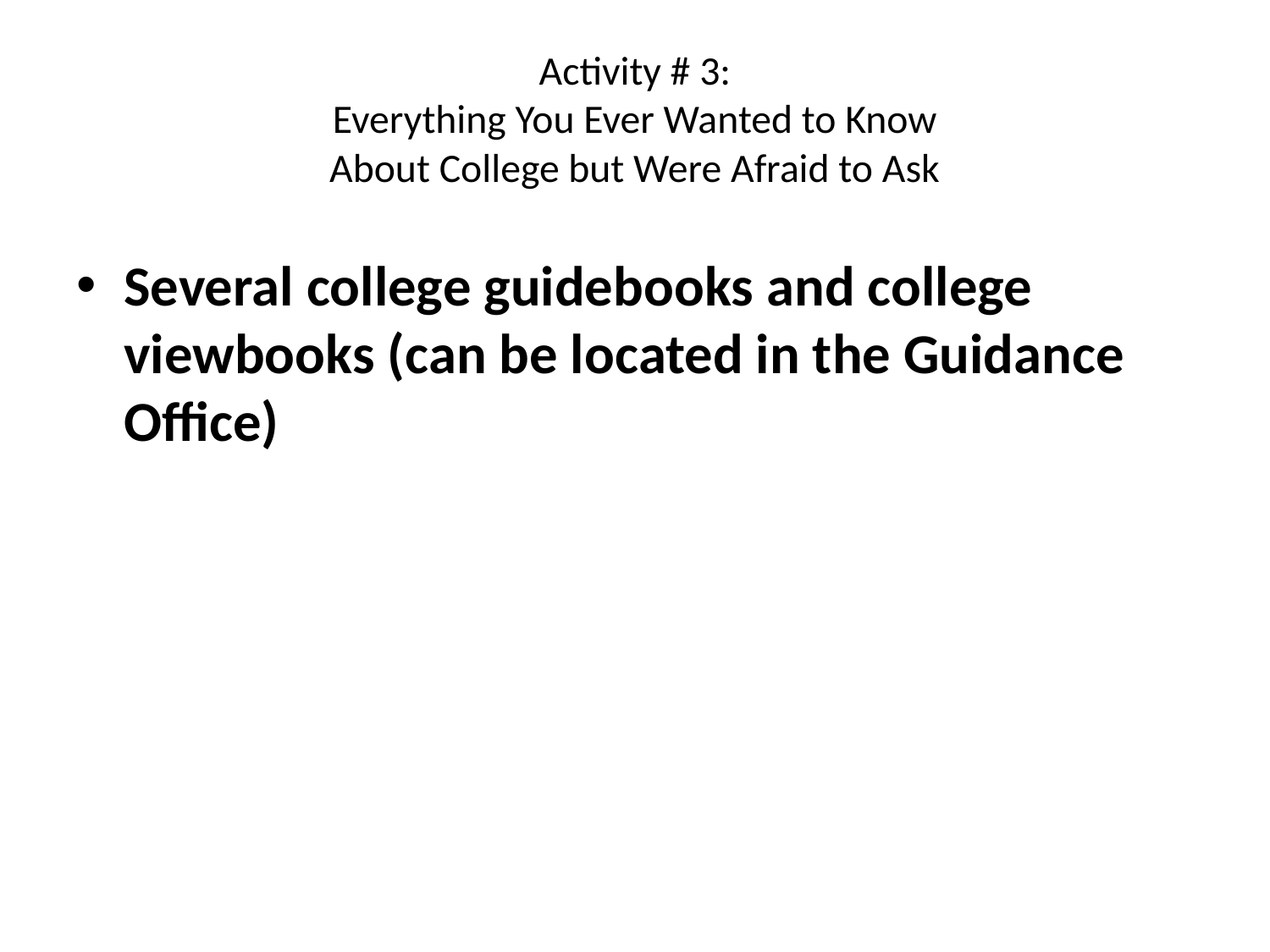

# Activity # 3: Everything You Ever Wanted to Know About College but Were Afraid to Ask
Several college guidebooks and college viewbooks (can be located in the Guidance Office)